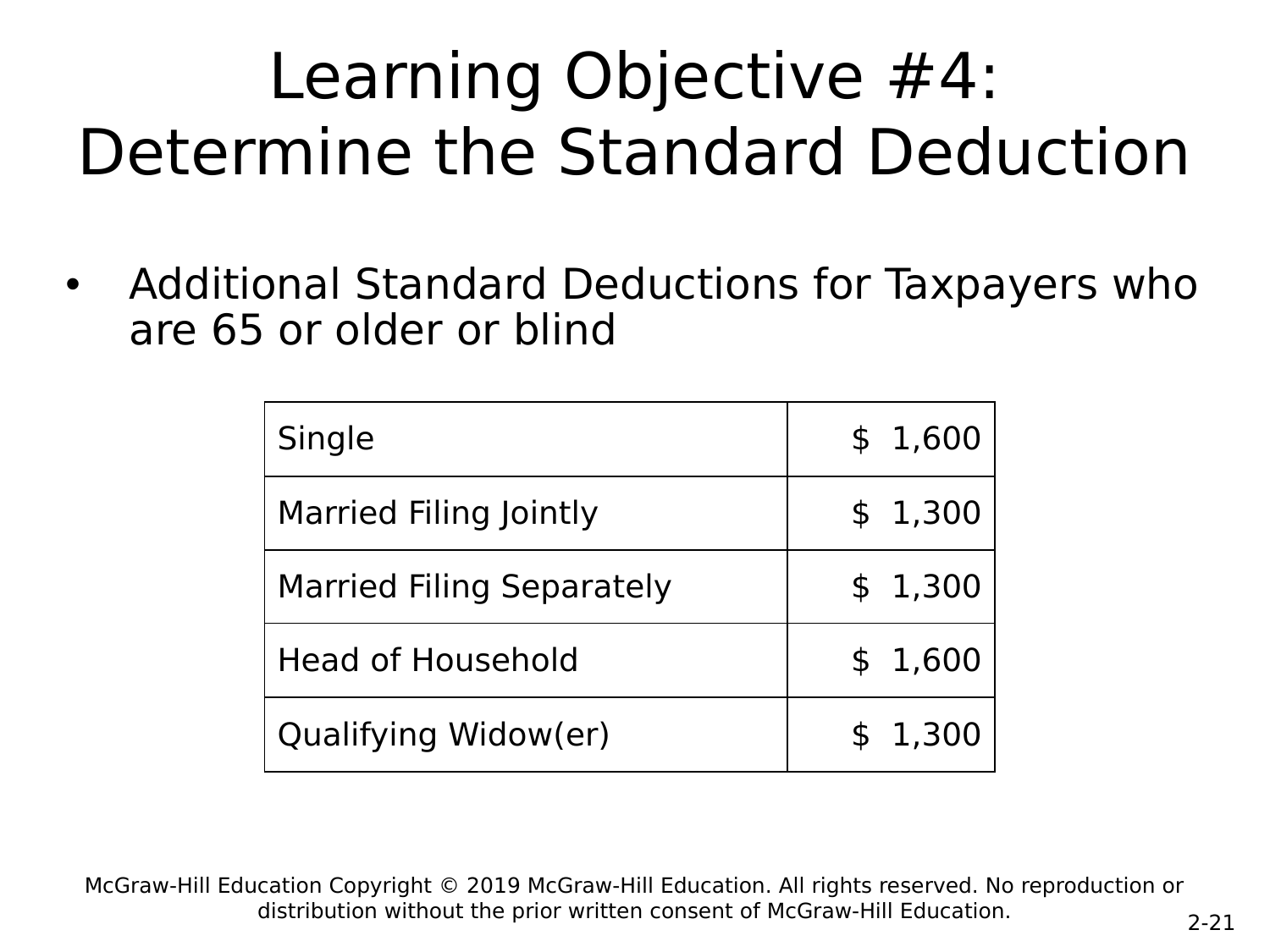

# Learning Objective #4: Determine the Standard Deduction
Additional Standard Deductions for Taxpayers who are 65 or older or blind
| Single | $ 1,600 |
| --- | --- |
| Married Filing Jointly | $ 1,300 |
| Married Filing Separately | $ 1,300 |
| Head of Household | $ 1,600 |
| Qualifying Widow(er) | $ 1,300 |
McGraw-Hill Education Copyright © 2019 McGraw-Hill Education. All rights reserved. No reproduction or distribution without the prior written consent of McGraw-Hill Education.
2-21